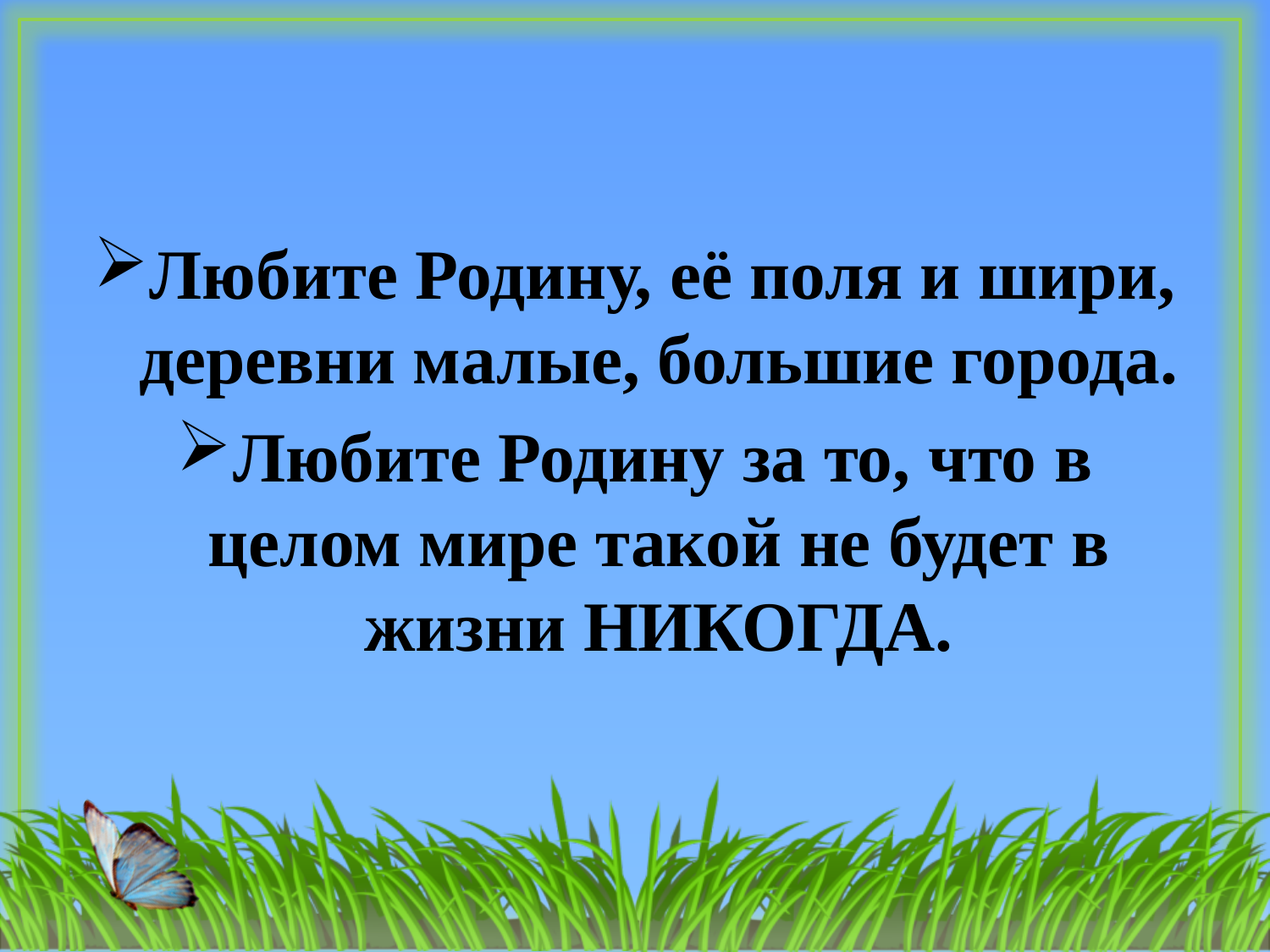

Любите Родину, её поля и шири, деревни малые, большие города.
Любите Родину за то, что в целом мире такой не будет в жизни НИКОГДА.